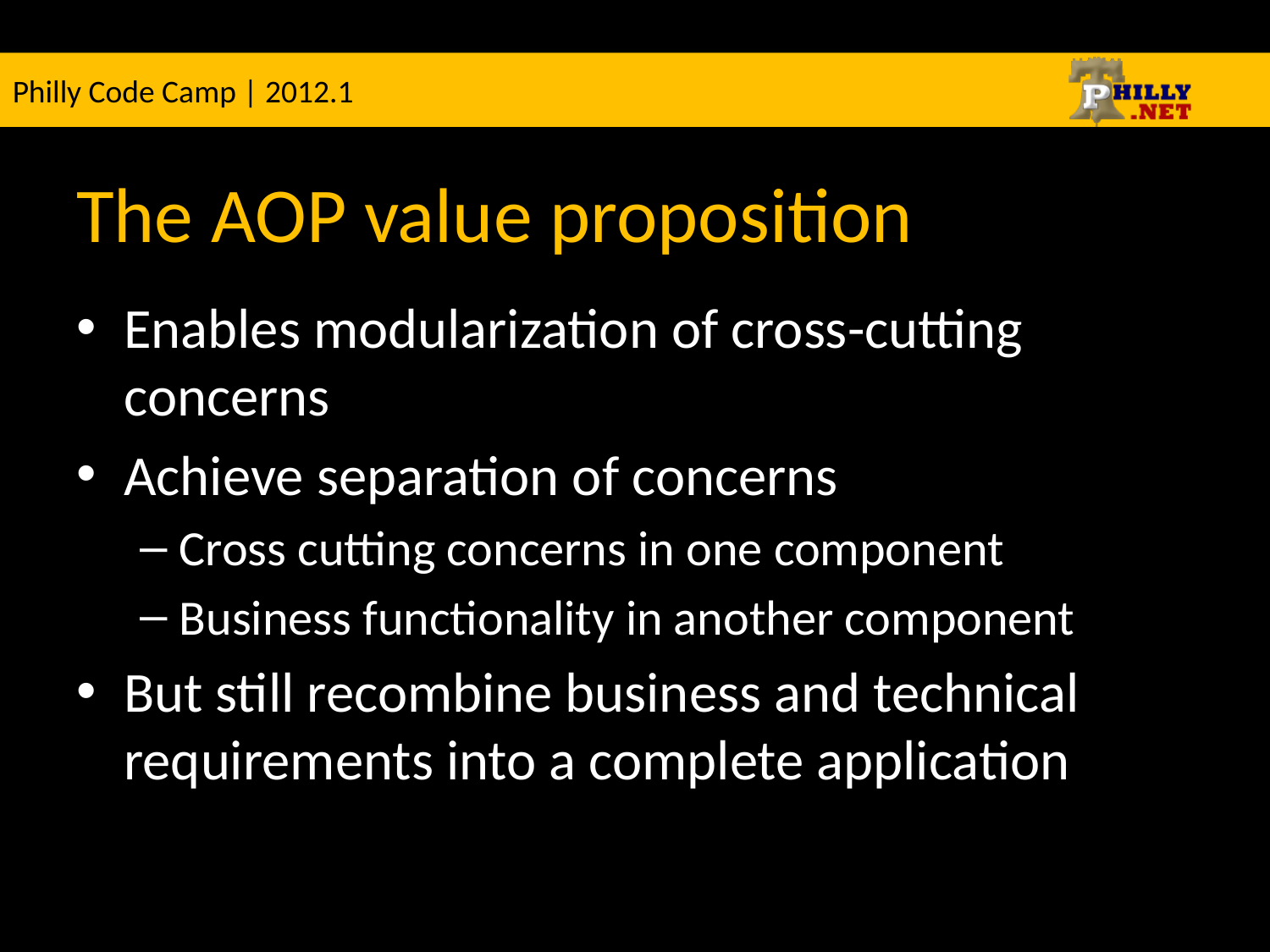

# The AOP value proposition
Enables modularization of cross-cutting concerns
Achieve separation of concerns
Cross cutting concerns in one component
Business functionality in another component
But still recombine business and technical requirements into a complete application